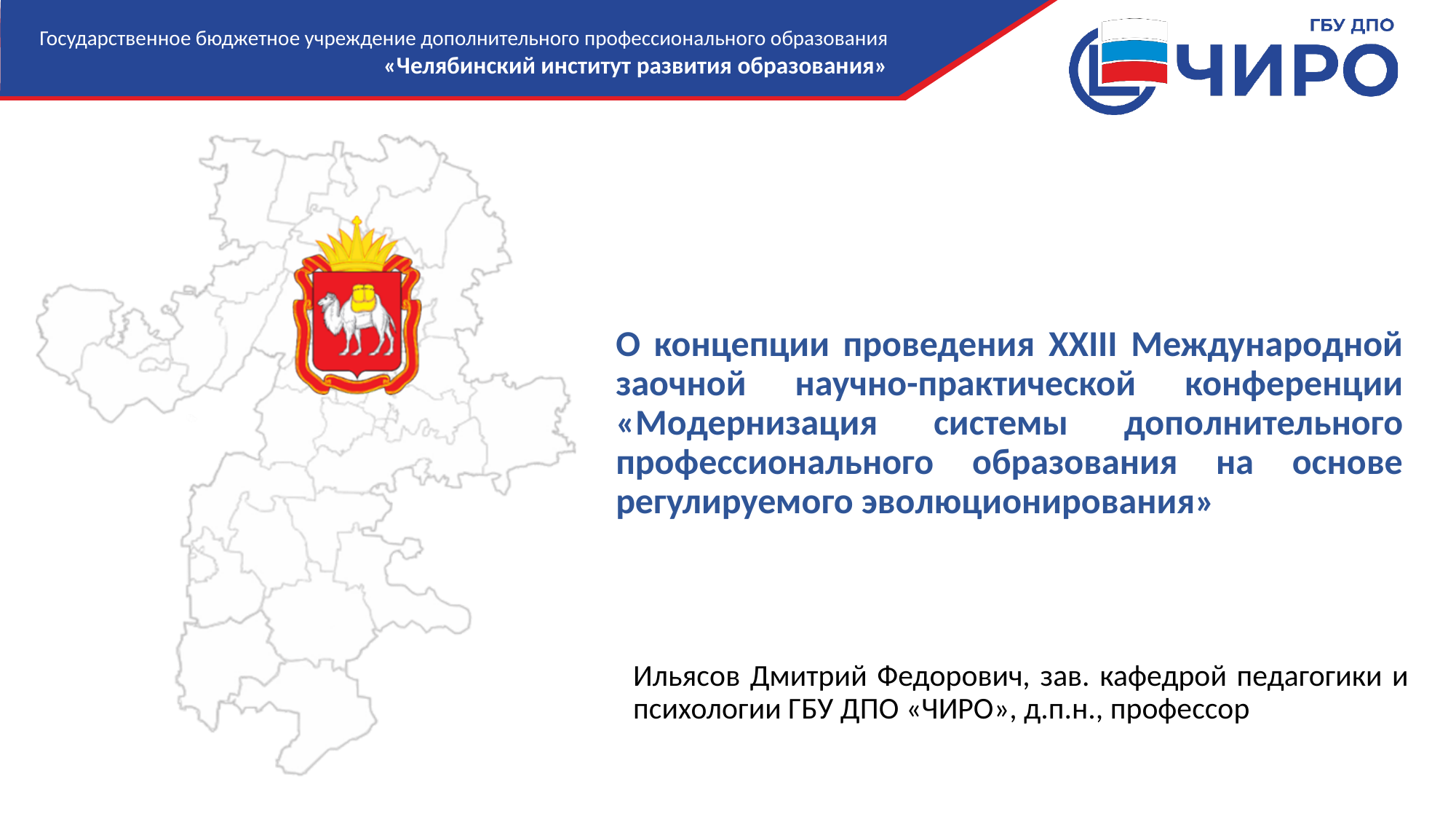

# О концепции проведения XXIII Международной заочной научно-практической конференции «Модернизация системы дополнительного профессионального образования на основе регулируемого эволюционирования»
Ильясов Дмитрий Федорович, зав. кафедрой педагогики и психологии ГБУ ДПО «ЧИРО», д.п.н., профессор